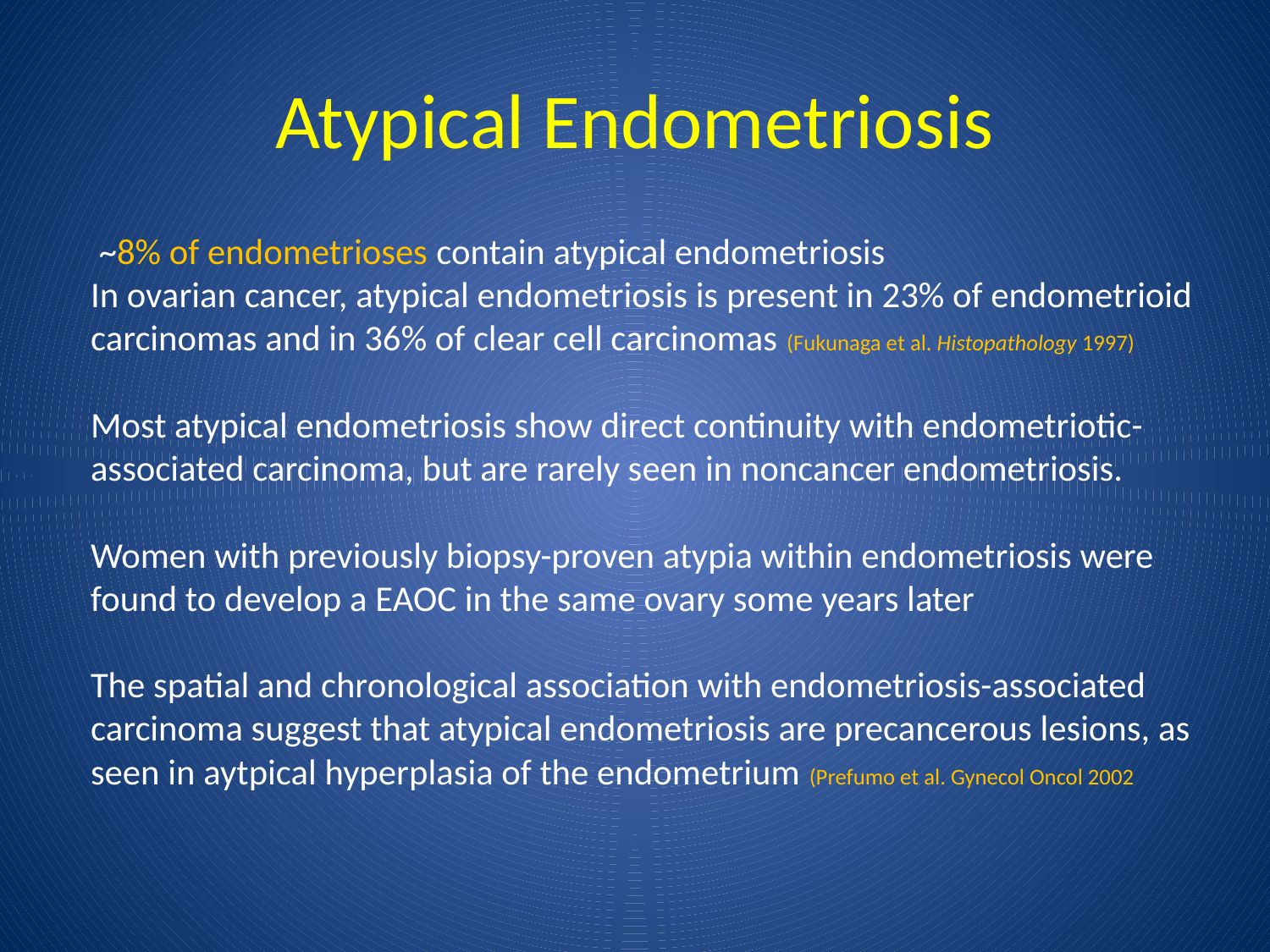

# Atypical Endometriosis
 ~8% of endometrioses contain atypical endometriosis
In ovarian cancer, atypical endometriosis is present in 23% of endometrioid carcinomas and in 36% of clear cell carcinomas (Fukunaga et al. Histopathology 1997)

Most atypical endometriosis show direct continuity with endometriotic-associated carcinoma, but are rarely seen in noncancer endometriosis.

Women with previously biopsy-proven atypia within endometriosis were found to develop a EAOC in the same ovary some years later

The spatial and chronological association with endometriosis-associated carcinoma suggest that atypical endometriosis are precancerous lesions, as seen in aytpical hyperplasia of the endometrium (Prefumo et al. Gynecol Oncol 2002